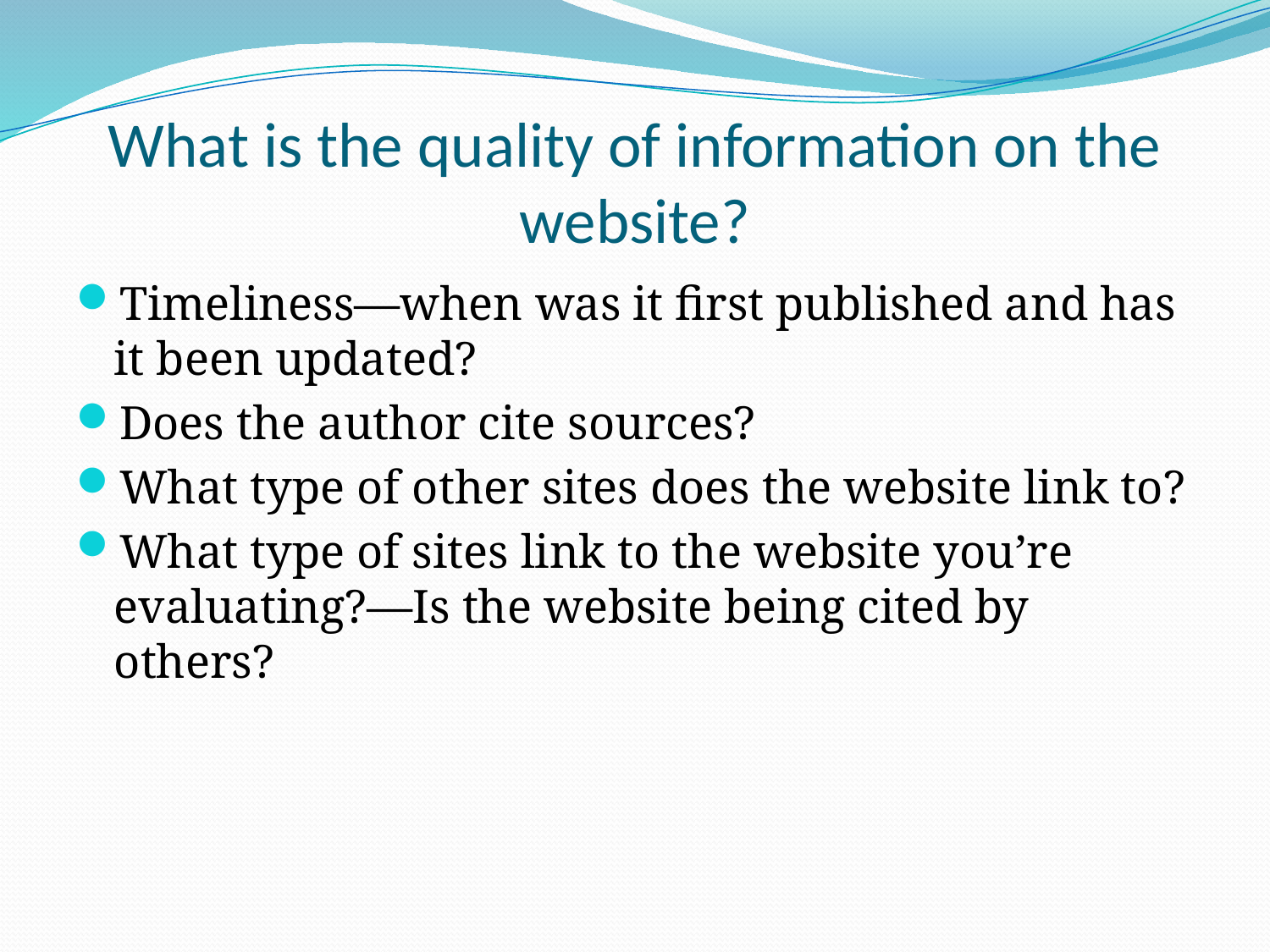

# What is the quality of information on the website?
Timeliness—when was it first published and has it been updated?
Does the author cite sources?
What type of other sites does the website link to?
What type of sites link to the website you’re evaluating?—Is the website being cited by others?